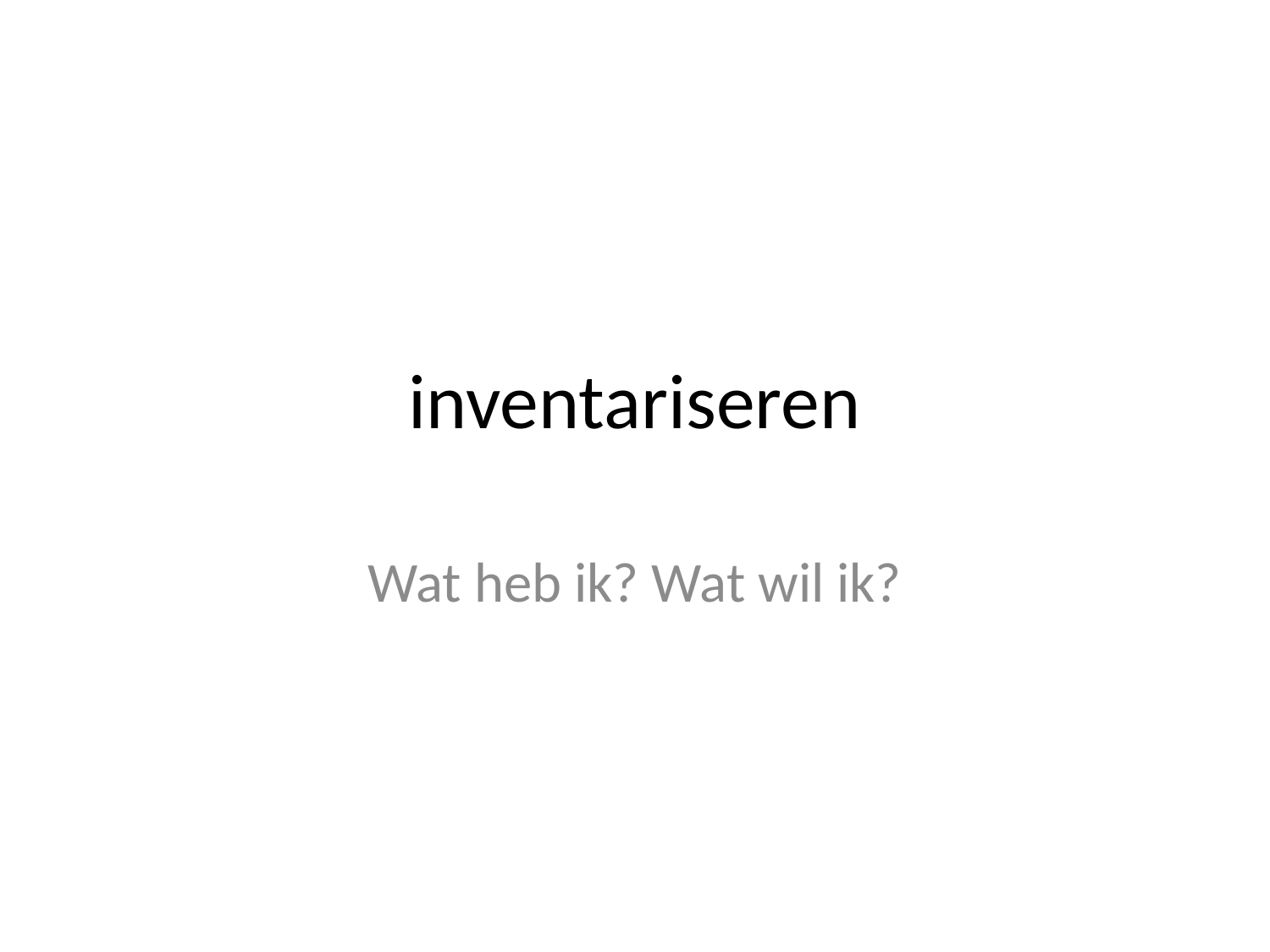

# inventariseren
Wat heb ik? Wat wil ik?